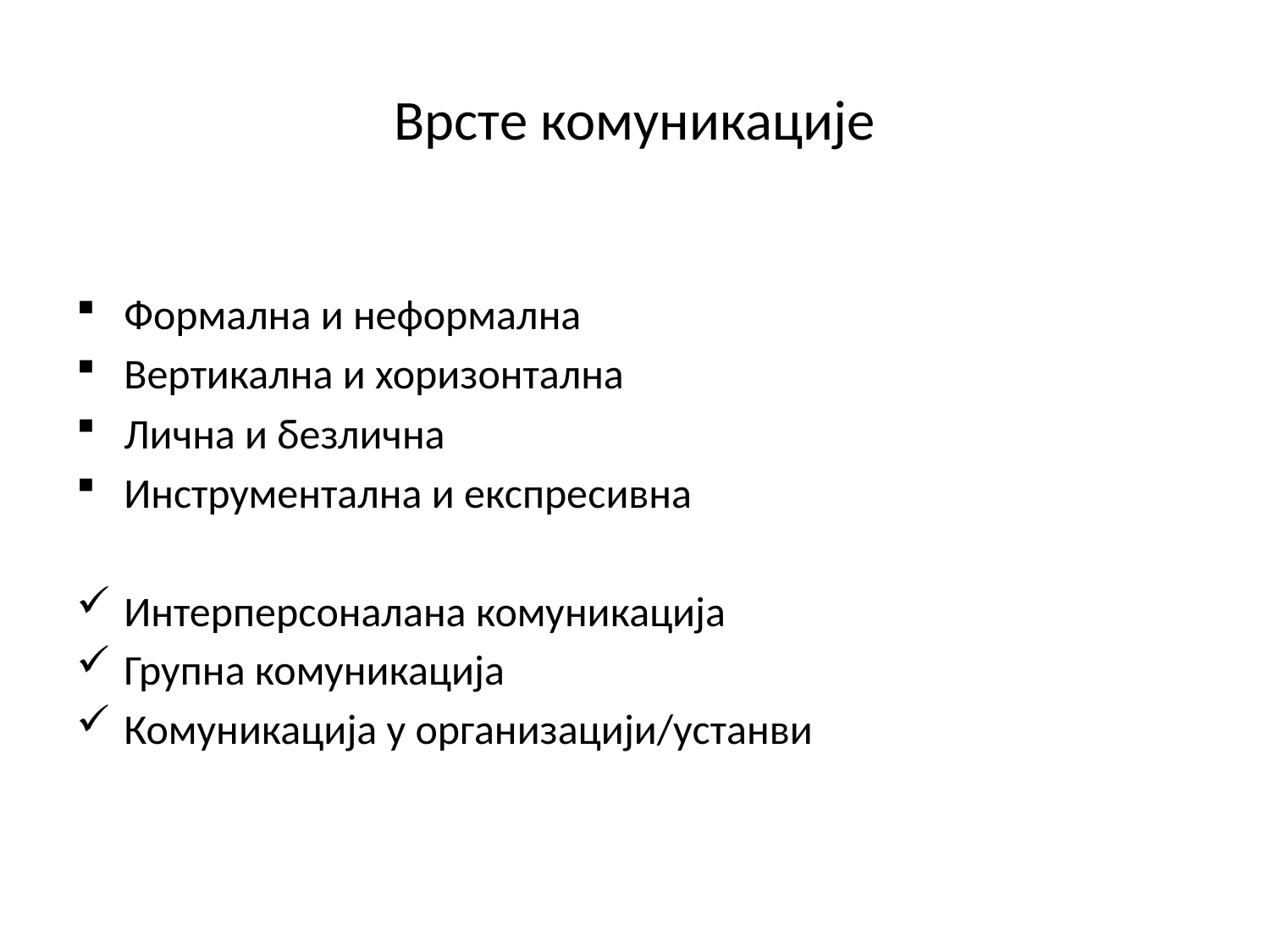

# Врсте комуникације

Формална и неформална
Вертикална и хоризонтална
Лична и безлична
Инструментална и експресивна

Интерперсоналана комуникација
Групна комуникација
Комуникација у организацији/устанви